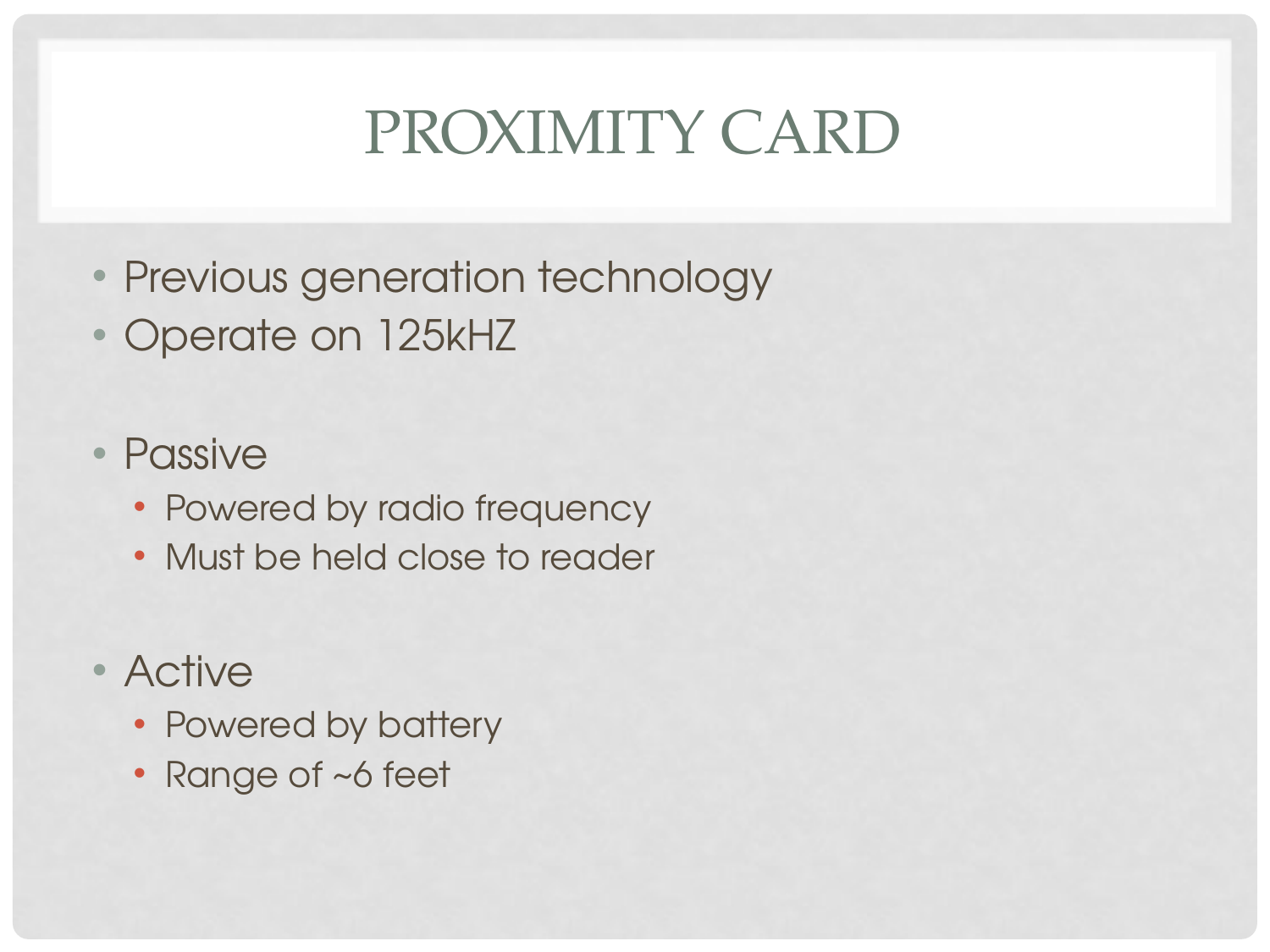

# Proximity Card
Previous generation technology
Operate on 125kHZ

Passive
Powered by radio frequency
Must be held close to reader

Active
Powered by battery
Range of ~6 feet